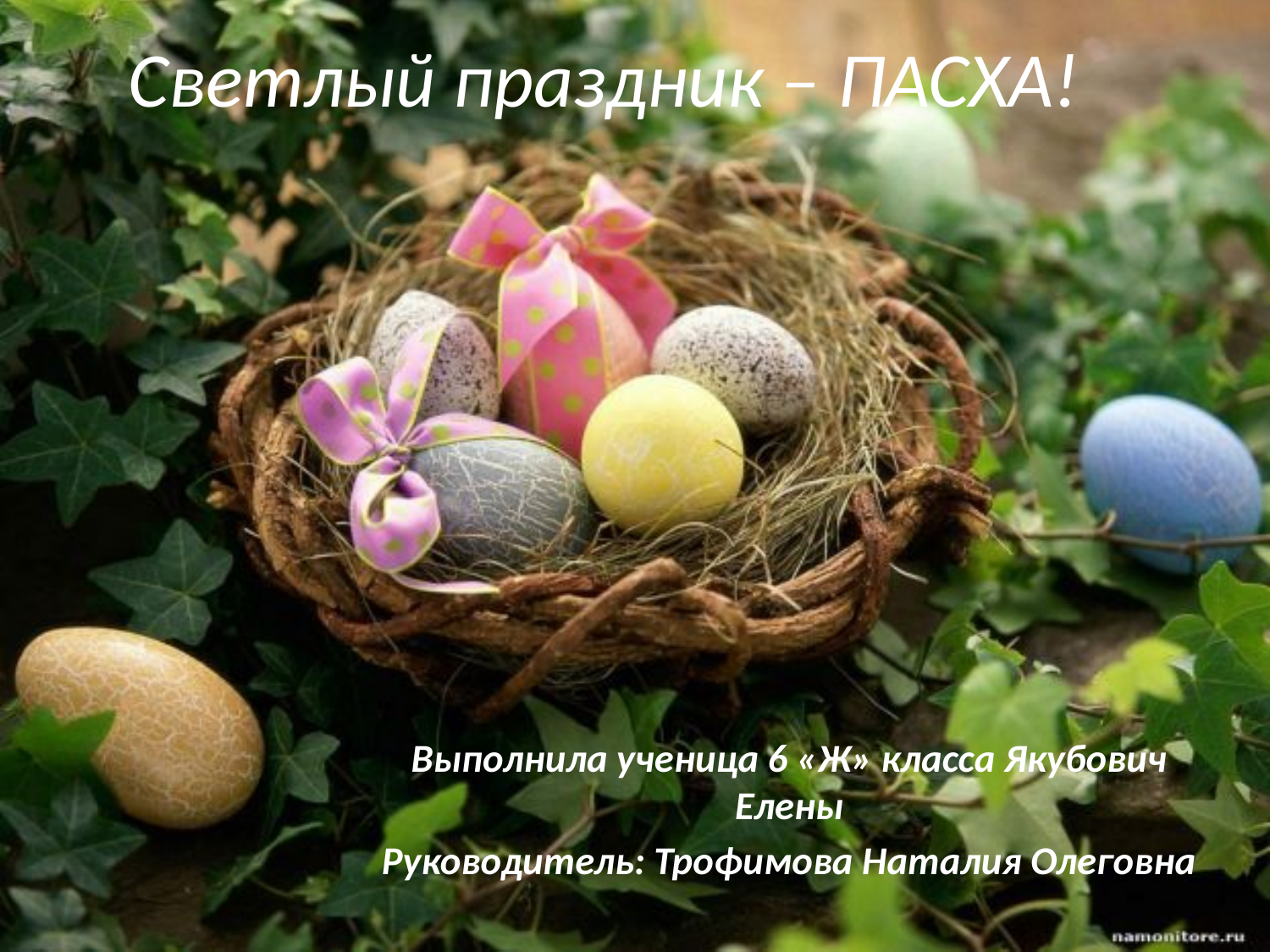

# Светлый праздник – ПАСХА!
Выполнила ученица 6 «Ж» класса Якубович Елены
Руководитель: Трофимова Наталия Олеговна